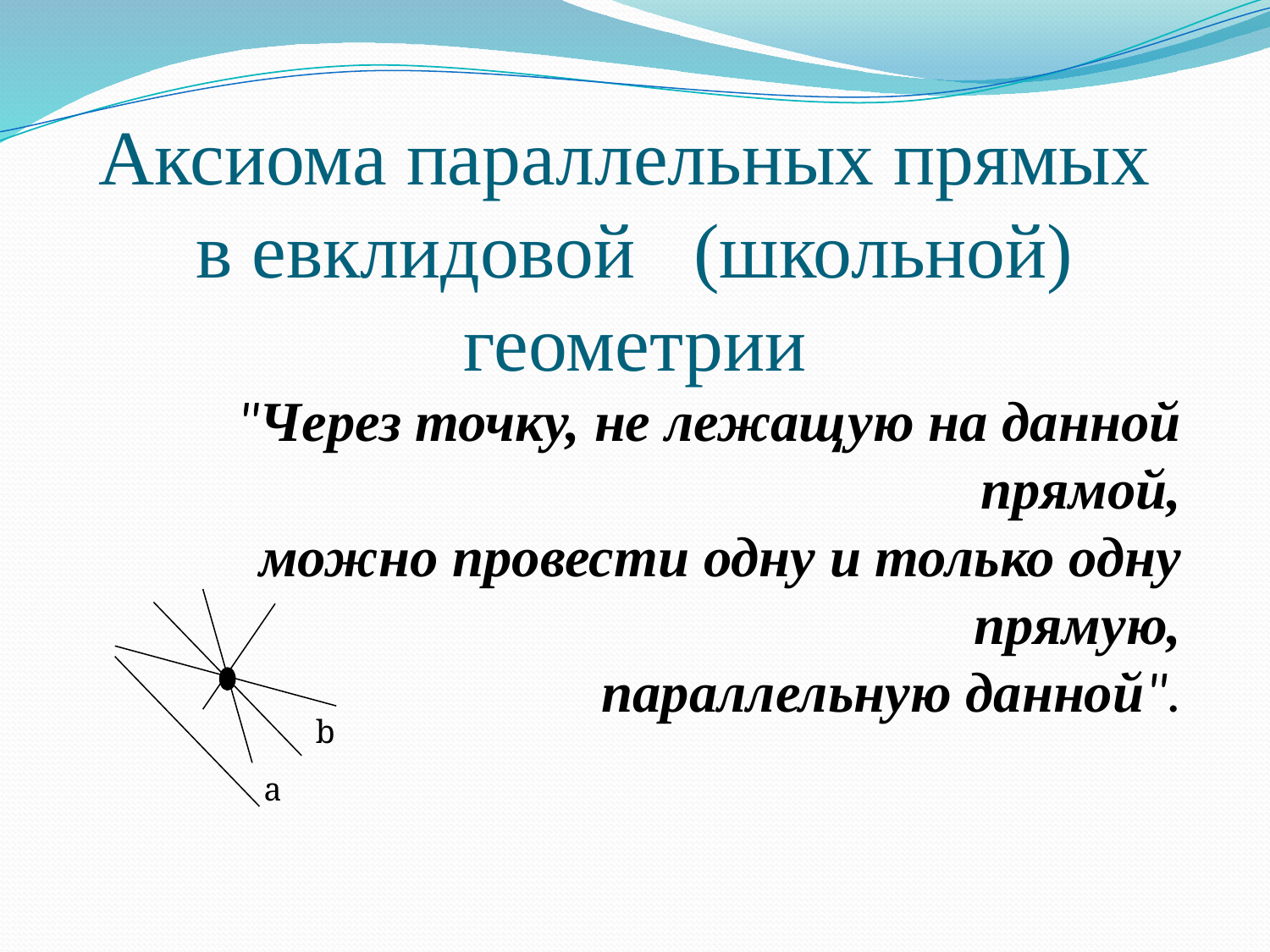

# Аксиома параллельных прямых в евклидовой   (школьной) геометрии

"Через точку, не лежащую на данной прямой,
 можно провести одну и только одну прямую,
 параллельную данной".

b
a